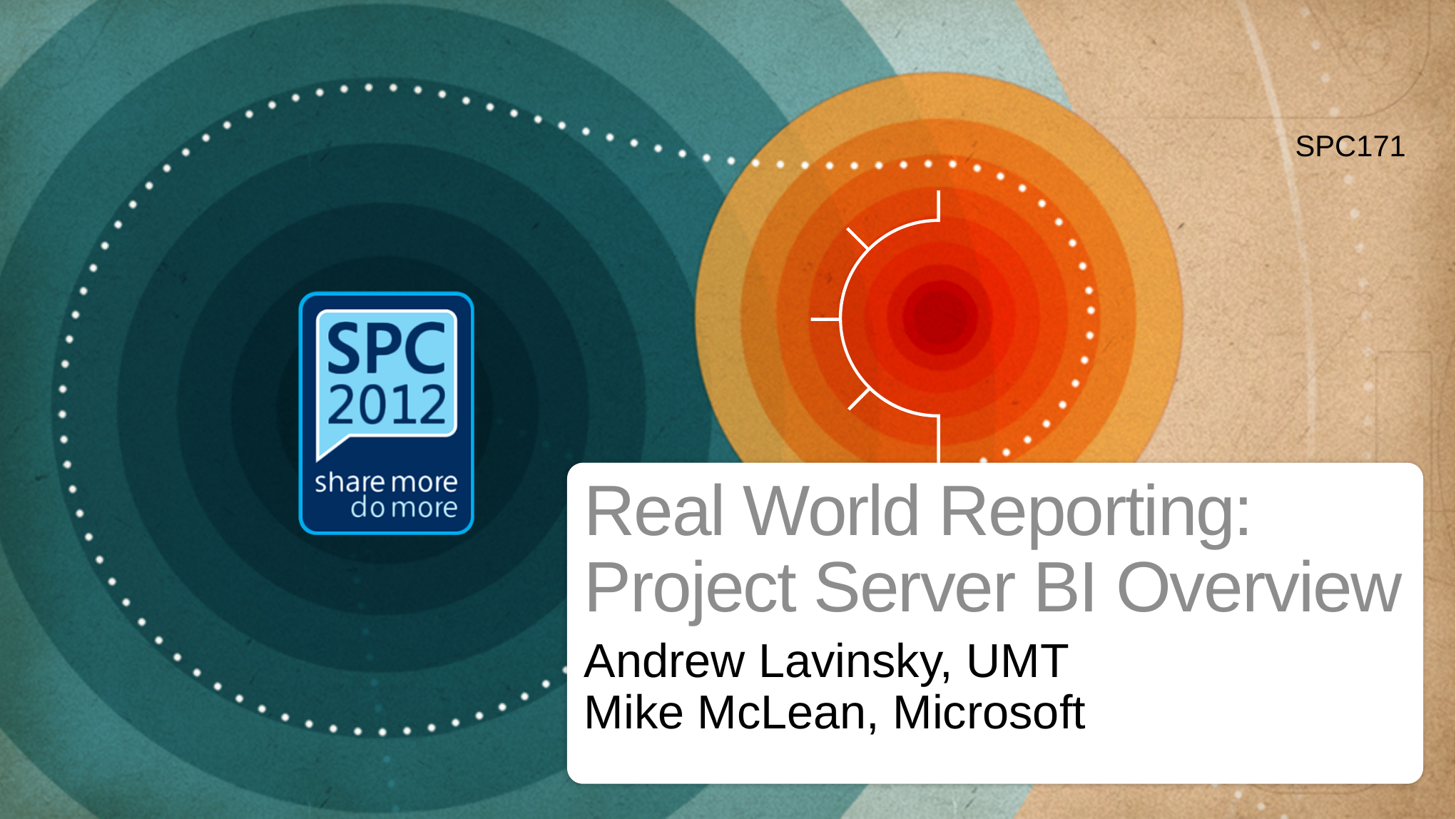

SPC171
# Real World Reporting: Project Server BI Overview
Andrew Lavinsky, UMT
Mike McLean, Microsoft